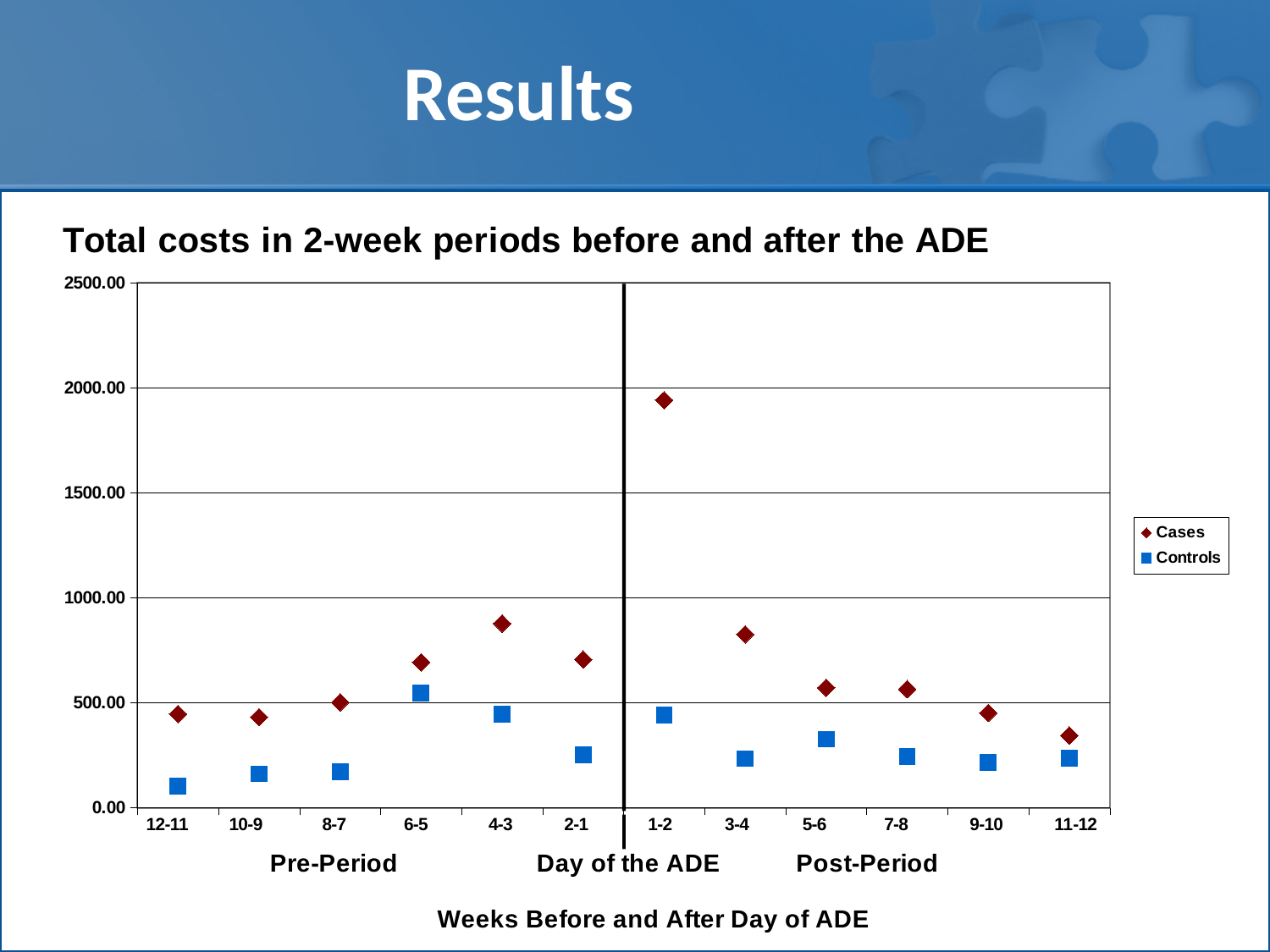

# Results

### Chart: Total costs in 2-week periods before and after the ADE

| Category | Cases | Controls |
|---|---|---|